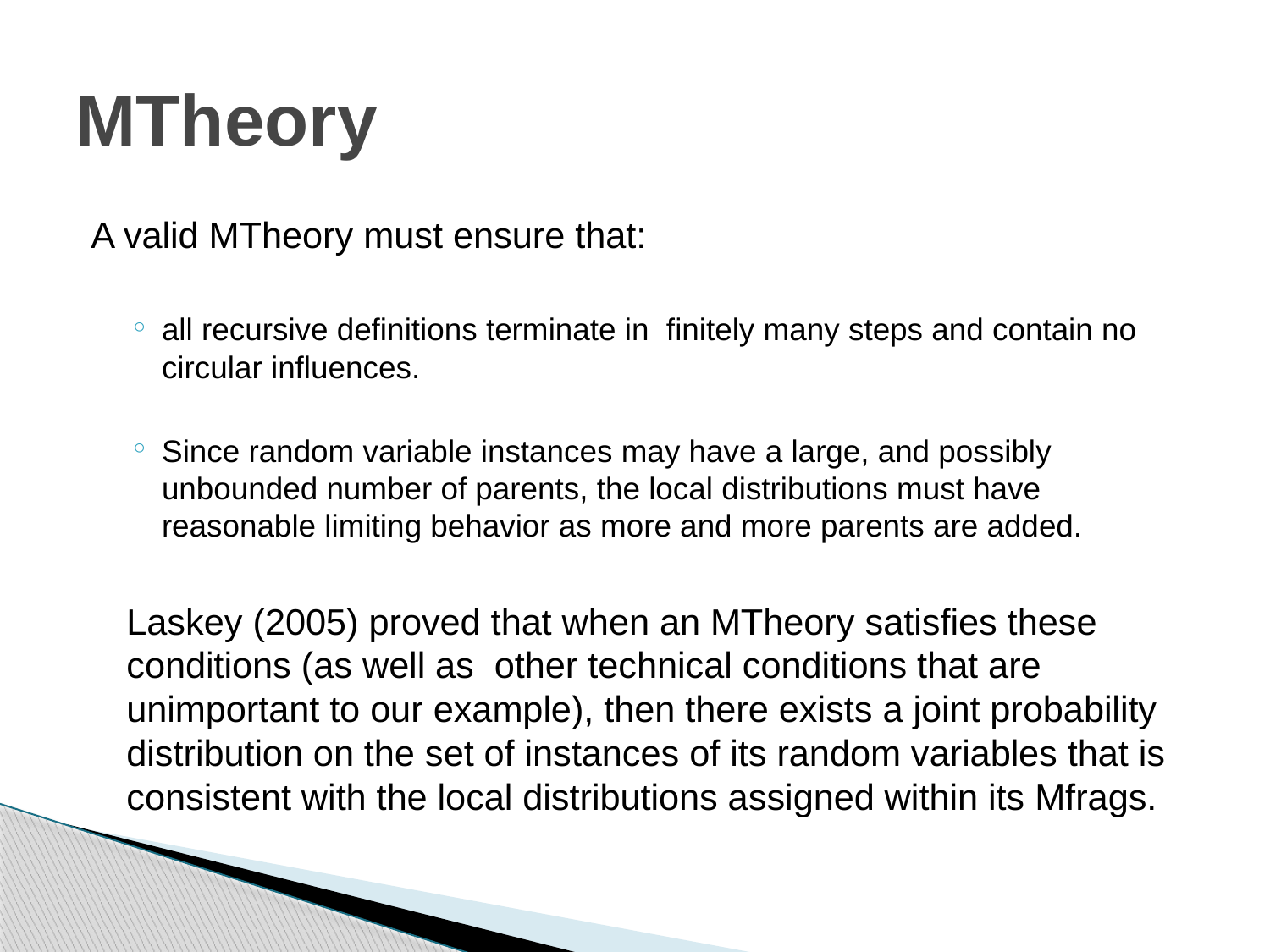

# MTheory
A valid MTheory must ensure that:

all recursive definitions terminate in  finitely many steps and contain no circular influences.

Since random variable instances may have a large, and possibly unbounded number of parents, the local distributions must have reasonable limiting behavior as more and more parents are added.

	Laskey (2005) proved that when an MTheory satisfies these conditions (as well as  other technical conditions that are unimportant to our example), then there exists a joint probability distribution on the set of instances of its random variables that is consistent with the local distributions assigned within its Mfrags.